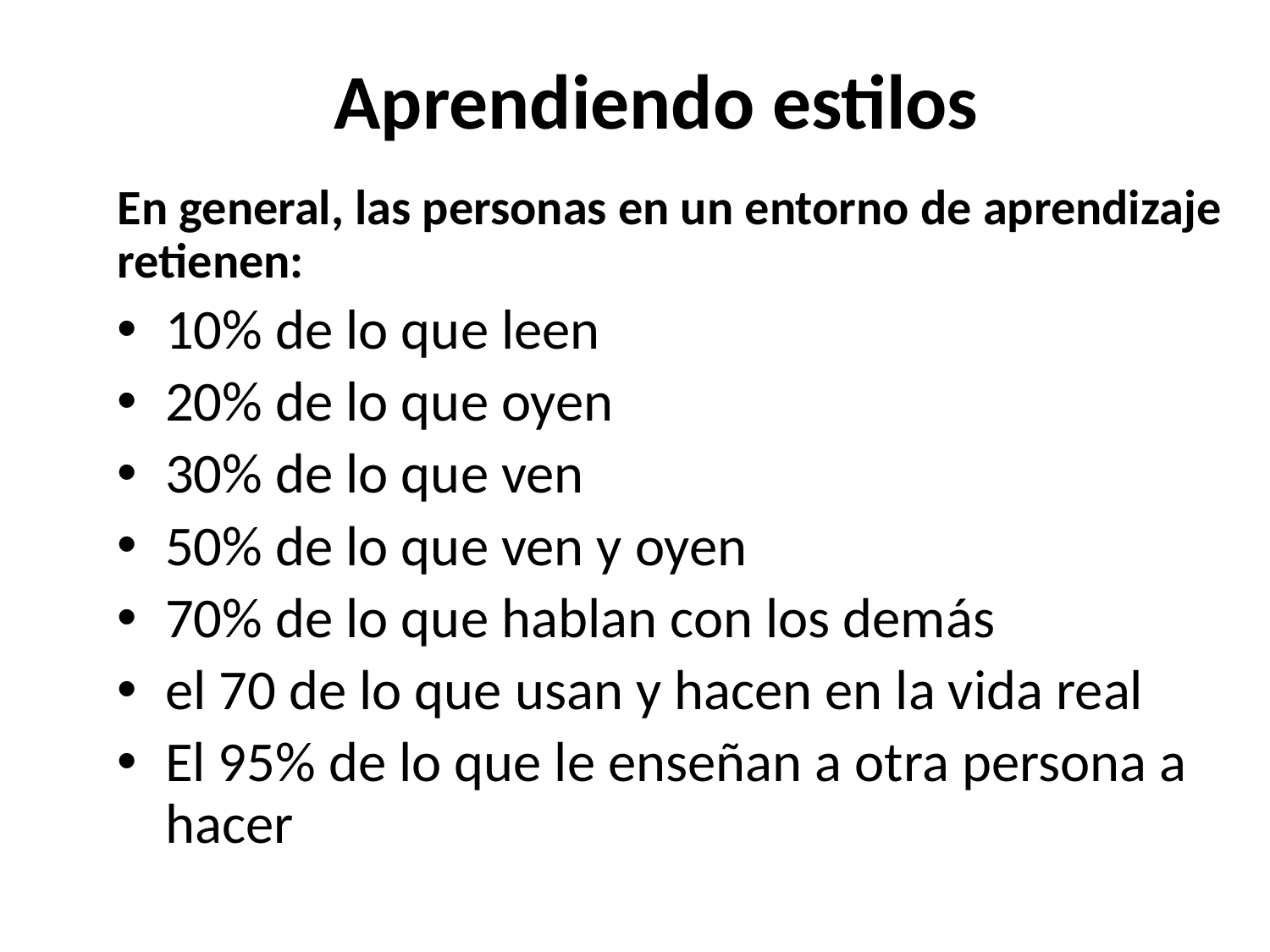

# Aprendiendo estilos
En general, las personas en un entorno de aprendizaje retienen:
10% de lo que leen
20% de lo que oyen
30% de lo que ven
50% de lo que ven y oyen
70% de lo que hablan con los demás
el 70 de lo que usan y hacen en la vida real
El 95% de lo que le enseñan a otra persona a hacer